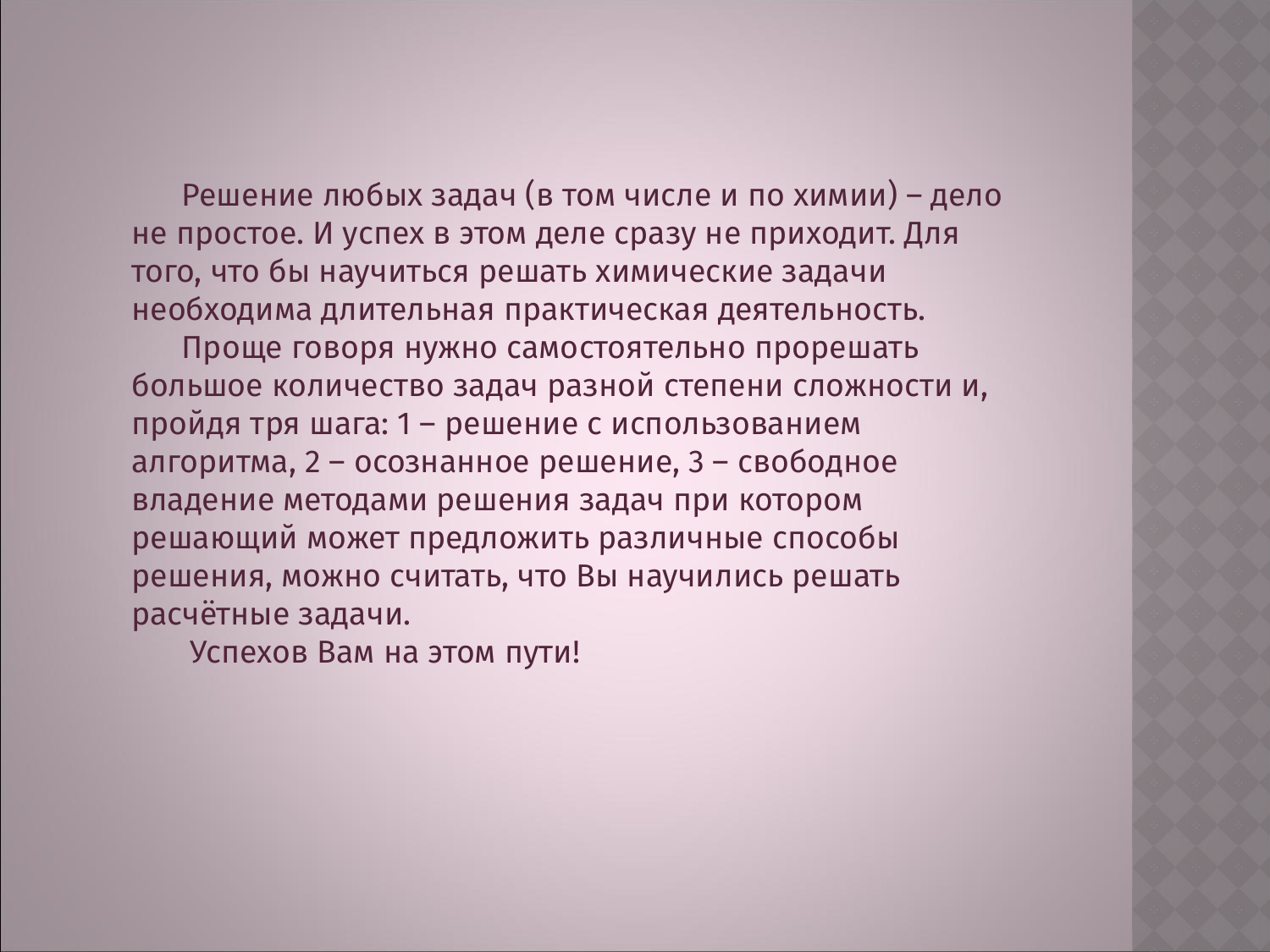

Решение любых задач (в том числе и по химии) – дело не простое. И успех в этом деле сразу не приходит. Для того, что бы научиться решать химические задачи необходима длительная практическая деятельность.
Проще говоря нужно самостоятельно прорешать большое количество задач разной степени сложности и, пройдя тря шага: 1 – решение с использованием алгоритма, 2 – осознанное решение, 3 – свободное владение методами решения задач при котором решающий может предложить различные способы решения, можно считать, что Вы научились решать расчётные задачи.
 Успехов Вам на этом пути!